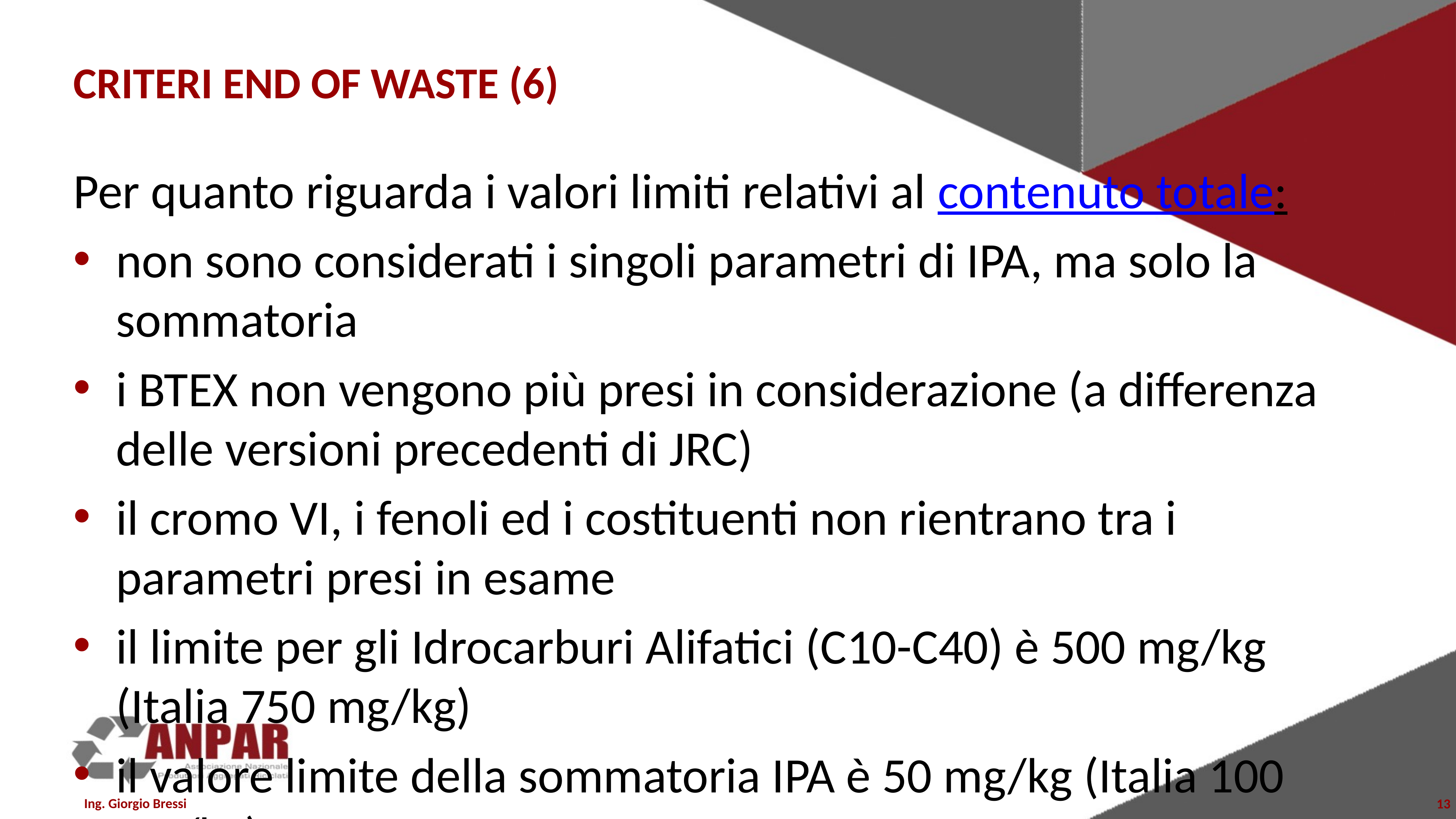

# CRITERI END OF WASTE (6)
Per quanto riguarda i valori limiti relativi al contenuto totale:
non sono considerati i singoli parametri di IPA, ma solo la sommatoria
i BTEX non vengono più presi in considerazione (a differenza delle versioni precedenti di JRC)
il cromo VI, i fenoli ed i costituenti non rientrano tra i parametri presi in esame
il limite per gli Idrocarburi Alifatici (C10-C40) è 500 mg/kg (Italia 750 mg/kg)
il valore limite della sommatoria IPA è 50 mg/kg (Italia 100 mg/kg)
il valore limite del PCB passa da 5 mg/kg a 1 mg/kg;
il valore limite dell’amianto (che nelle versioni precedenti del JRC era compreso nei parametri da sottoporre a test di lisciviazione)